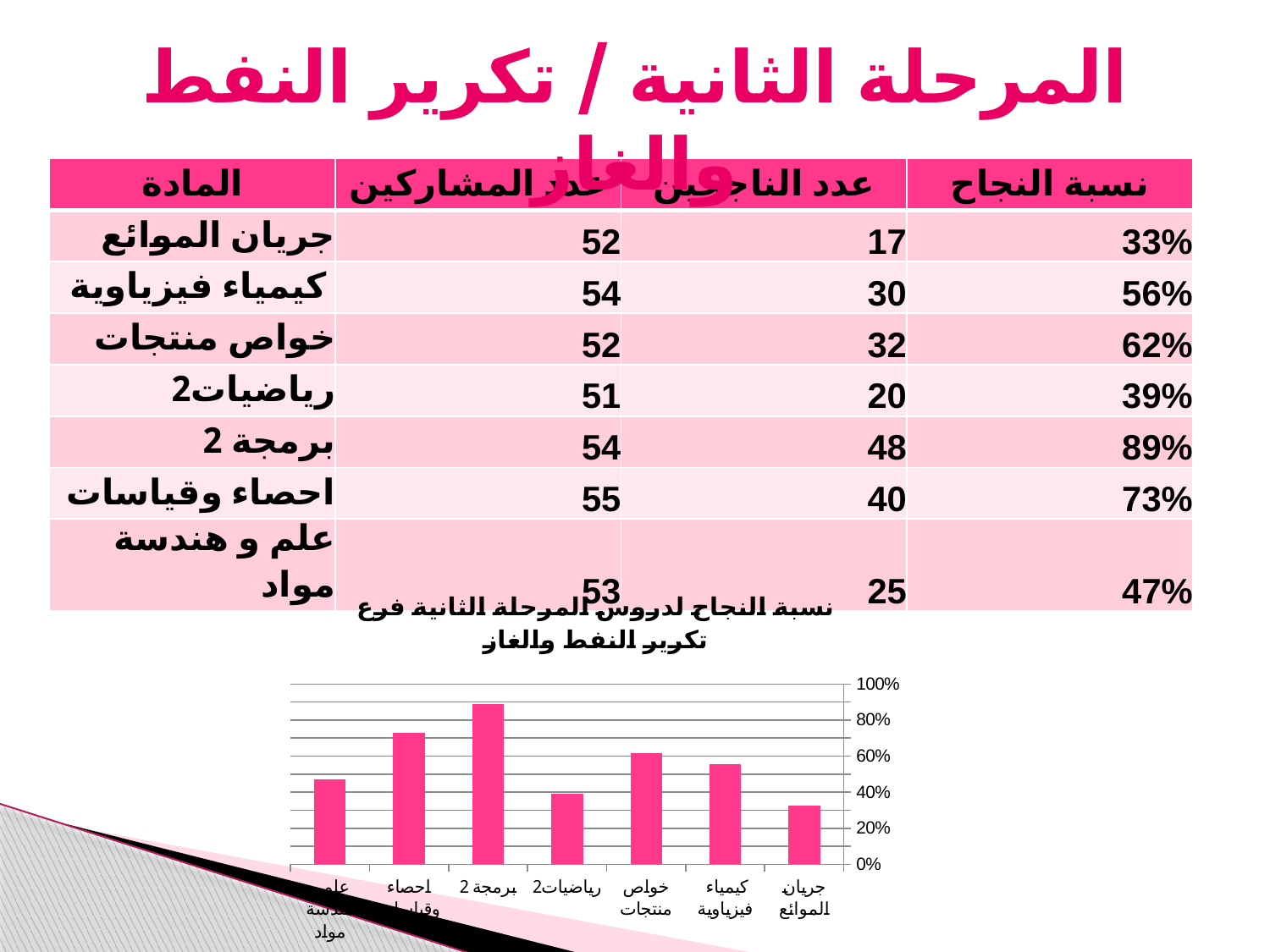

# المرحلة الثانية / تكرير النفط والغاز
| المادة | عدد المشاركين | عدد الناجحين | نسبة النجاح |
| --- | --- | --- | --- |
| جريان الموائع | 52 | 17 | 33% |
| كيمياء فيزياوية | 54 | 30 | 56% |
| خواص منتجات | 52 | 32 | 62% |
| رياضيات2 | 51 | 20 | 39% |
| برمجة 2 | 54 | 48 | 89% |
| احصاء وقياسات | 55 | 40 | 73% |
| علم و هندسة مواد | 53 | 25 | 47% |

### Chart: نسبة النجاح لدروس المرحلة الثانية فرع تكرير النفط والغاز

| Category |  |
|---|---|
| جريان الموائع | 0.32692307692307704 |
|  كيمياء فيزياوية | 0.5555555555555557 |
| خواص منتجات | 0.6153846153846155 |
| رياضيات2 | 0.39215686274509814 |
| برمجة 2 | 0.8888888888888888 |
| احصاء وقياسات | 0.7272727272727273 |
| علم و هندسة مواد | 0.47169811320754723 |